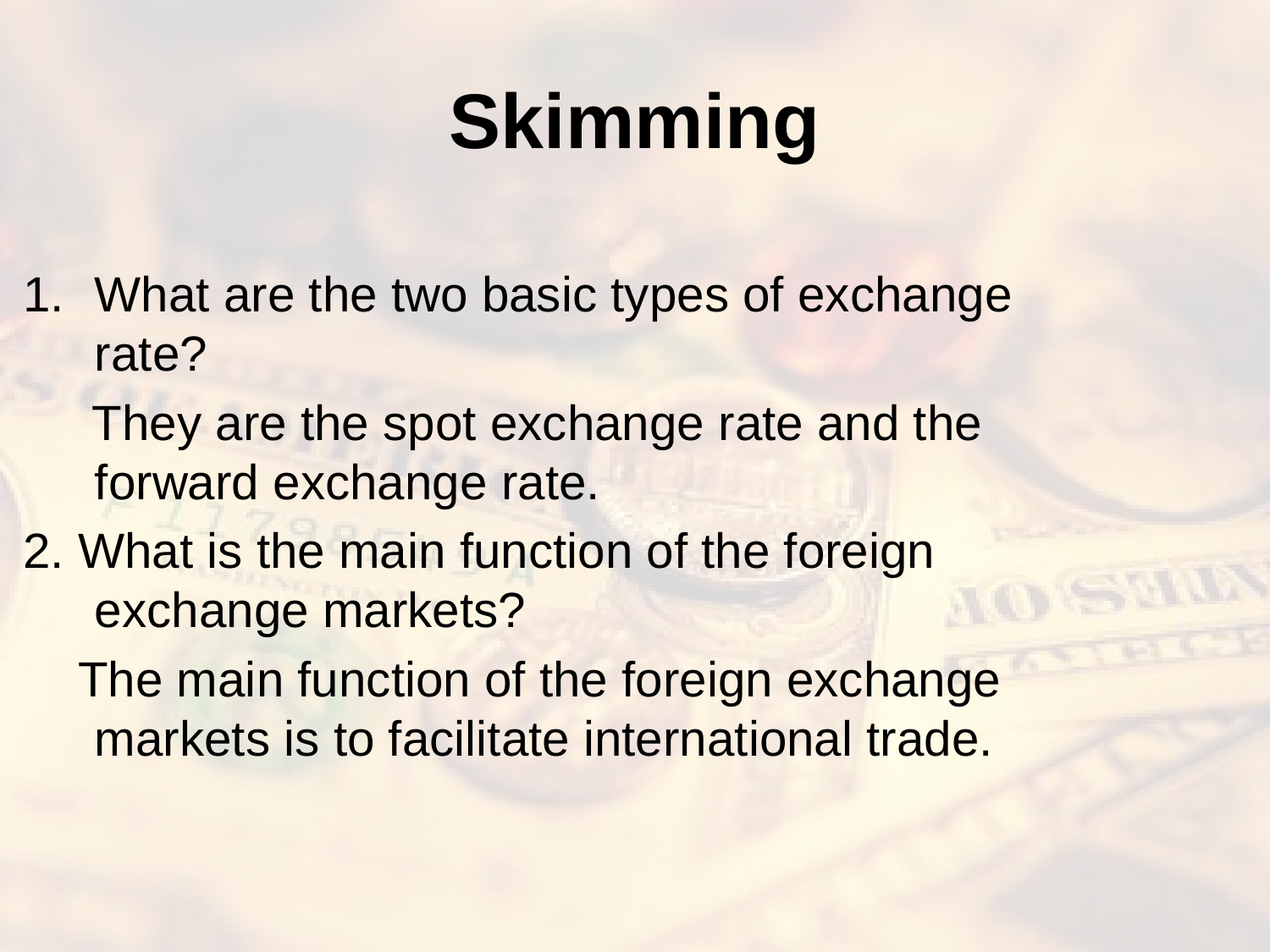

# Skimming
What are the two basic types of exchange rate?
     They are the spot exchange rate and the forward exchange rate.
2. What is the main function of the foreign exchange markets?
    The main function of the foreign exchange markets is to facilitate international trade.